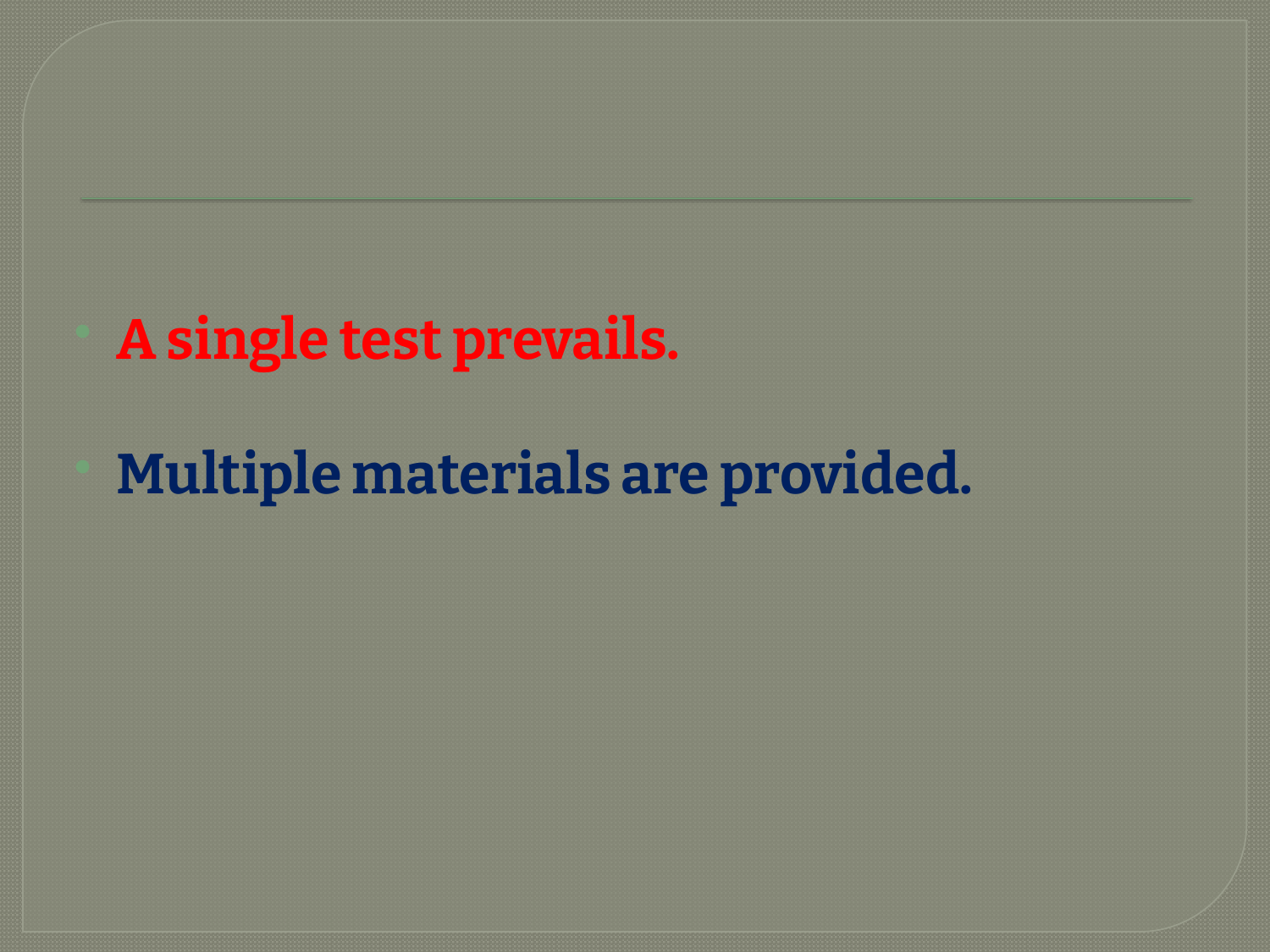

#

A single test prevails.

Multiple materials are provided.